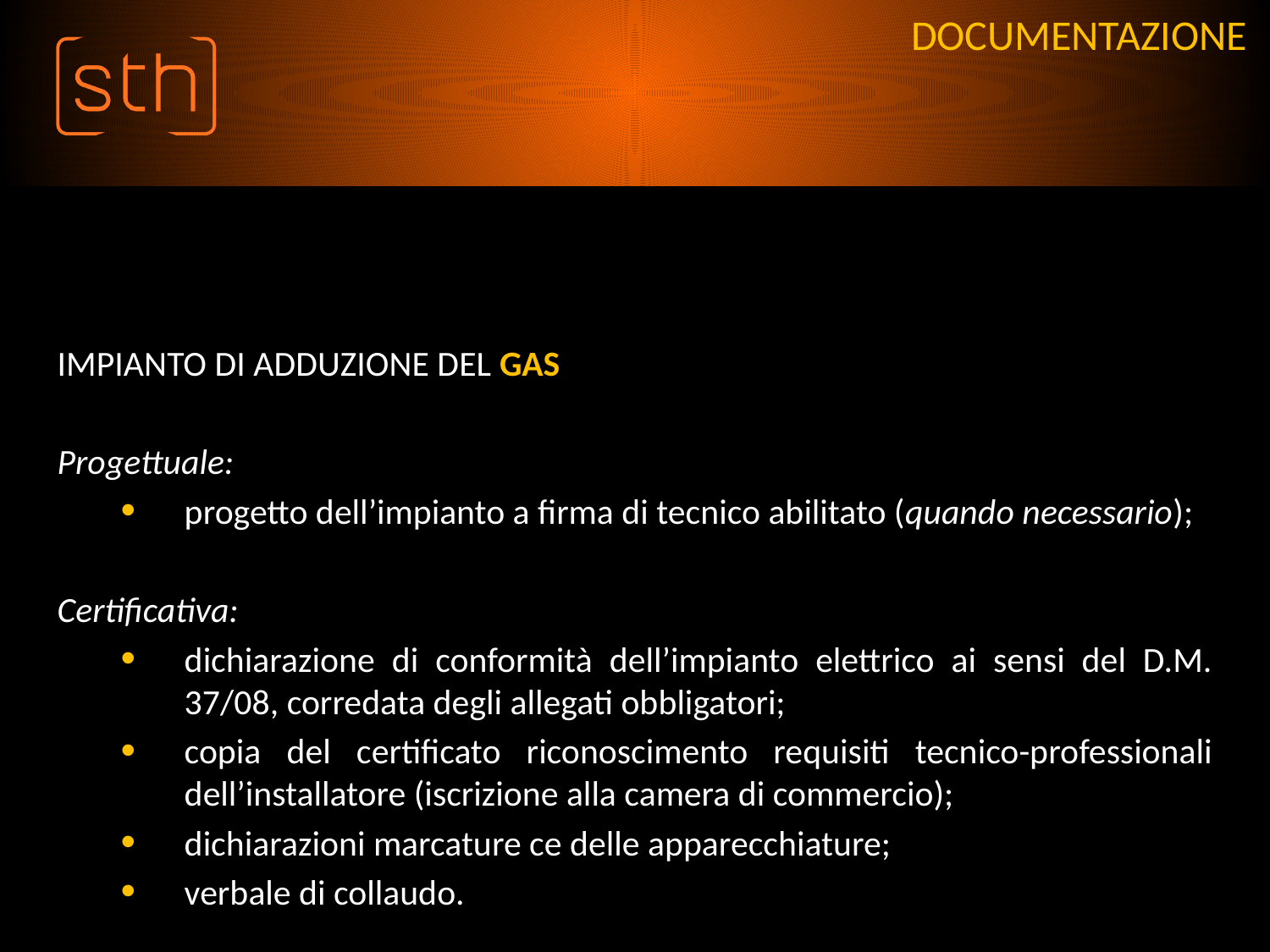

# DOCUMENTAZIONE

IMPIANTO DI ADDUZIONE DEL GAS

Progettuale:
progetto dell’impianto a firma di tecnico abilitato (quando necessario);

Certificativa:
dichiarazione di conformità dell’impianto elettrico ai sensi del D.M. 37/08, corredata degli allegati obbligatori;
copia del certificato riconoscimento requisiti tecnico-professionali dell’installatore (iscrizione alla camera di commercio);
dichiarazioni marcature ce delle apparecchiature;
verbale di collaudo.